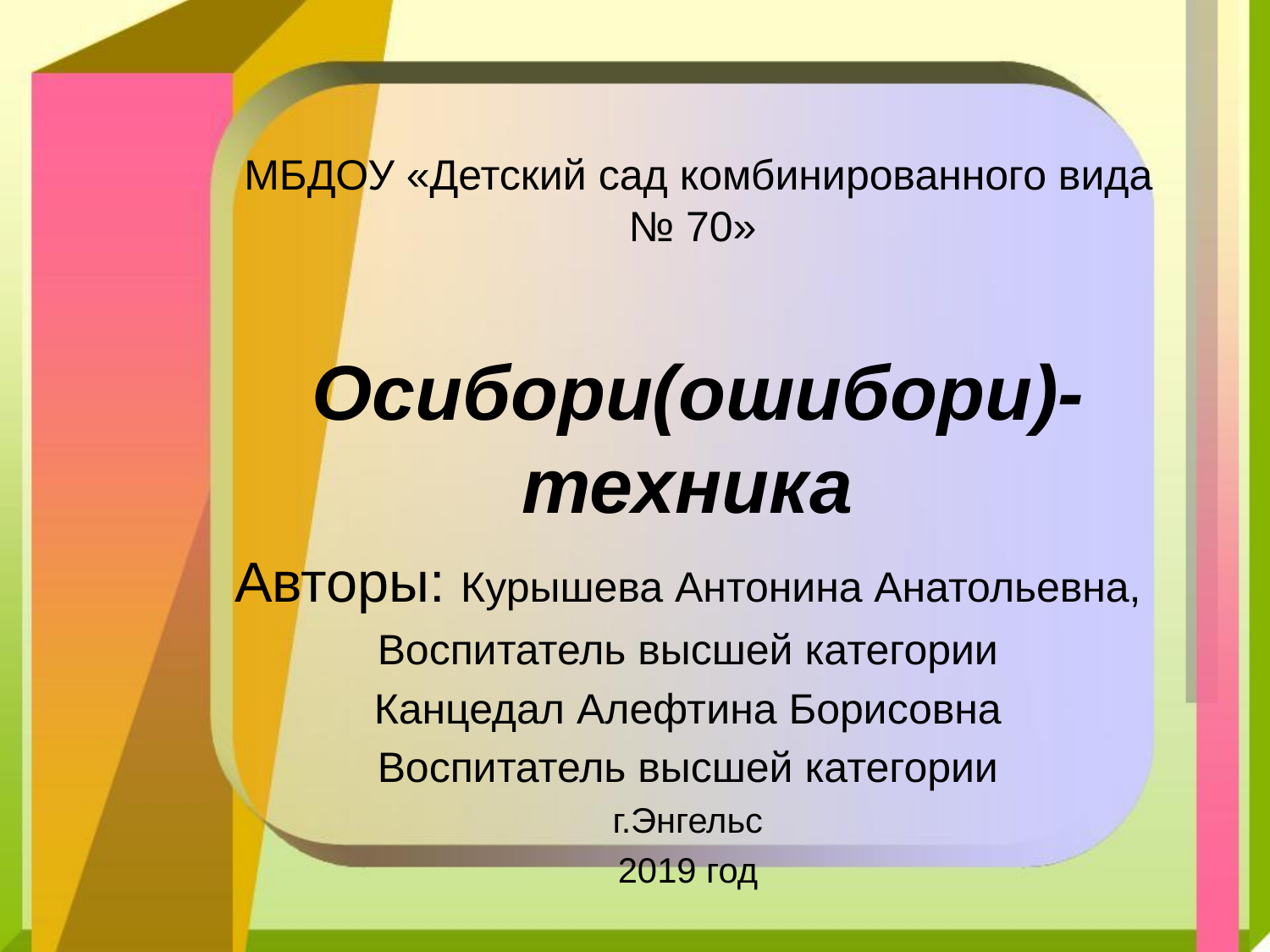

# МБДОУ «Детский сад комбинированного вида № 70» Осибори(ошибори)-техника
Авторы: Курышева Антонина Анатольевна,
Воспитатель высшей категории
Канцедал Алефтина Борисовна
Воспитатель высшей категории
г.Энгельс
2019 год